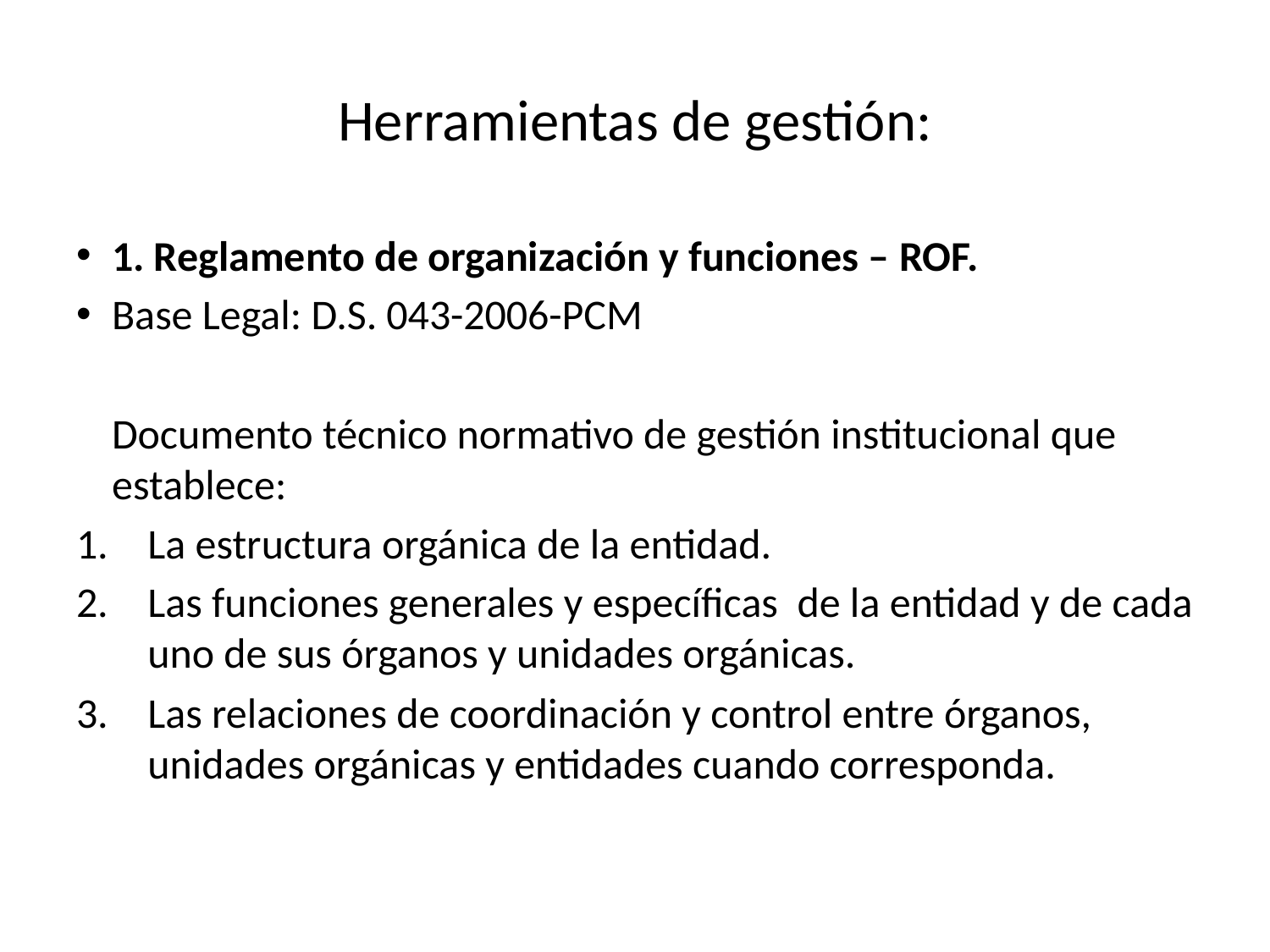

# Herramientas de gestión:
1. Reglamento de organización y funciones – ROF.
Base Legal: D.S. 043-2006-PCM

	Documento técnico normativo de gestión institucional que establece:
La estructura orgánica de la entidad.
Las funciones generales y específicas  de la entidad y de cada uno de sus órganos y unidades orgánicas.
Las relaciones de coordinación y control entre órganos, unidades orgánicas y entidades cuando corresponda.